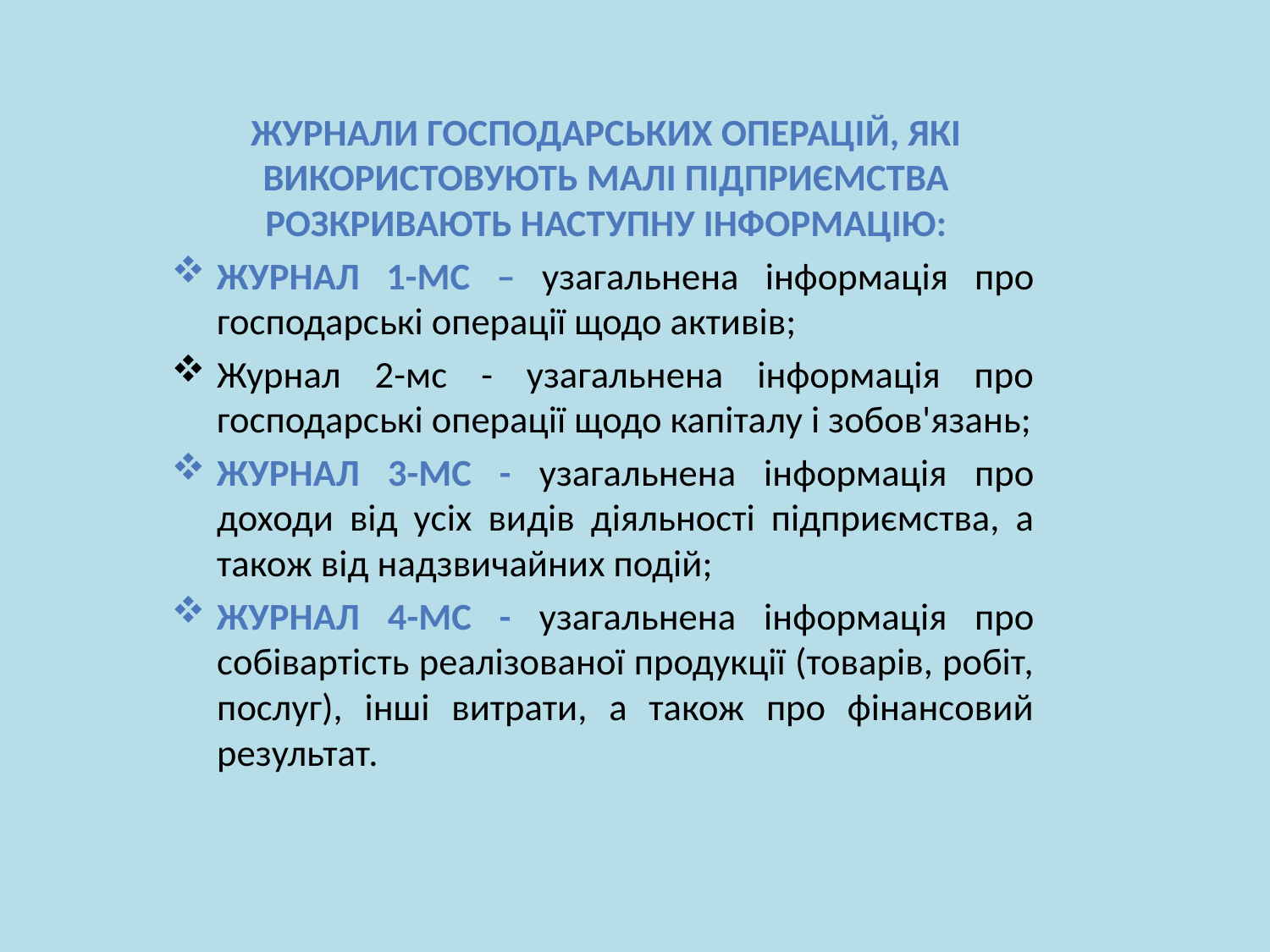

Журнали господарських операцій, які використовують малі підприємства розкривають наступну інформацію:
Журнал 1-мс – узагальнена інформація про господарські операції щодо активів;
Журнал 2-мс - узагальнена інформація про господарські операції щодо капіталу і зобов'язань;
Журнал 3-мс - узагальнена інформація про доходи від усіх видів діяльності підприємства, а також від надзвичайних подій;
Журнал 4-мс - узагальнена інформація про собівартість реалізованої продукції (товарів, робіт, послуг), інші витрати, а також про фінансовий результат.